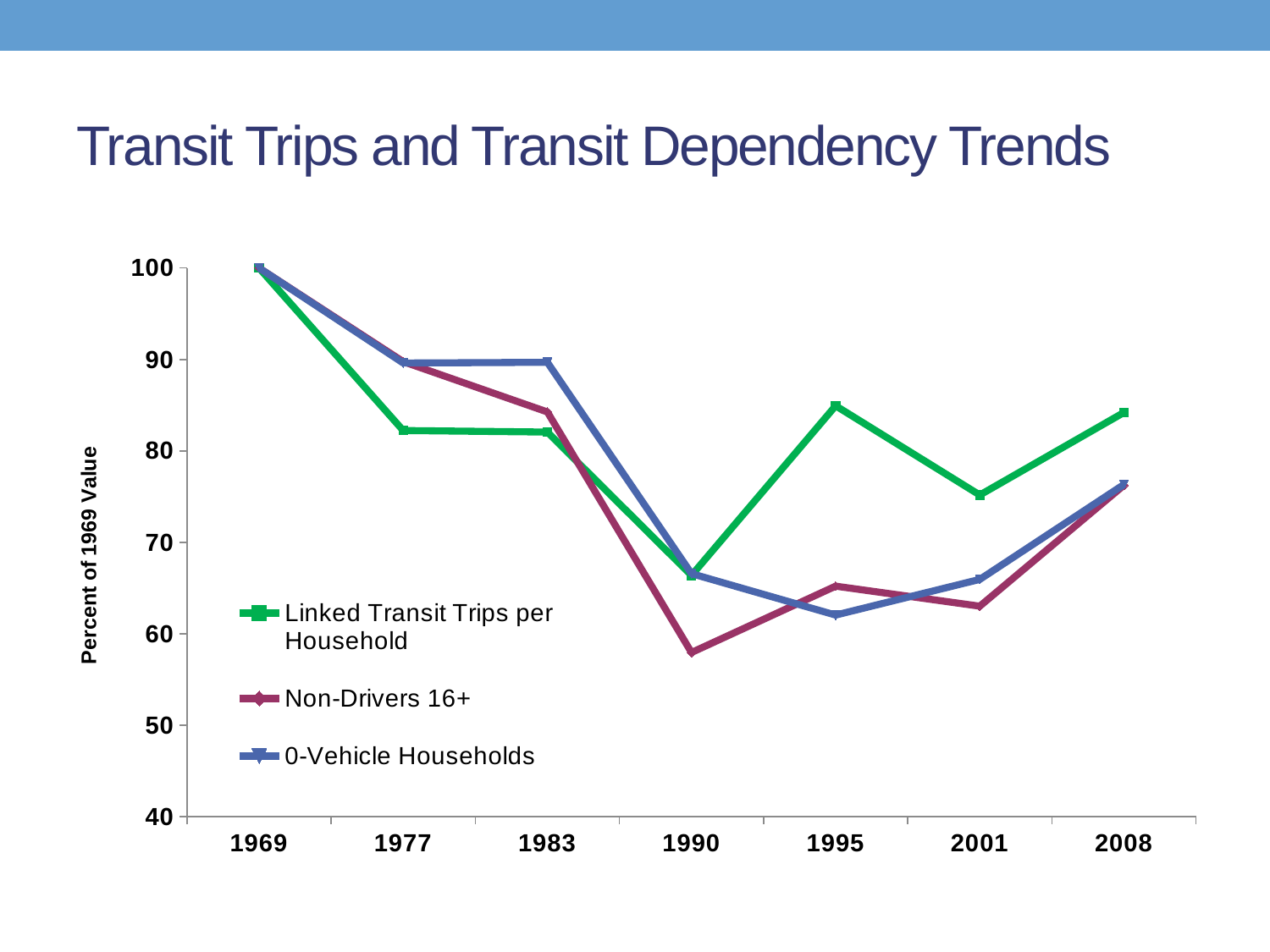

# Transit Trips and Transit Dependency Trends

### Chart

| Category | Linked Transit Trips per Household | Non-Drivers 16+ | 0-Vehicle Households |
|---|---|---|---|
| 1969 | 100.0 | 100.0 | 100.0 |
| 1977 | 82.22835545591334 | 89.75591174143638 | 89.60857409133271 |
| 1983 | 82.05668050423743 | 84.26172825035896 | 89.68623796210001 |
| 1990 | 66.38890490731335 | 57.95411257948247 | 66.58123640882263 |
| 1995 | 84.93106658916669 | 65.20643478770475 | 62.045666356011175 |
| 2001 | 75.17711661503711 | 63.01462185366413 | 65.94439266853063 |
| 2008 | 84.2004270743223 | 76.24754593137409 | 76.32805219012097 |